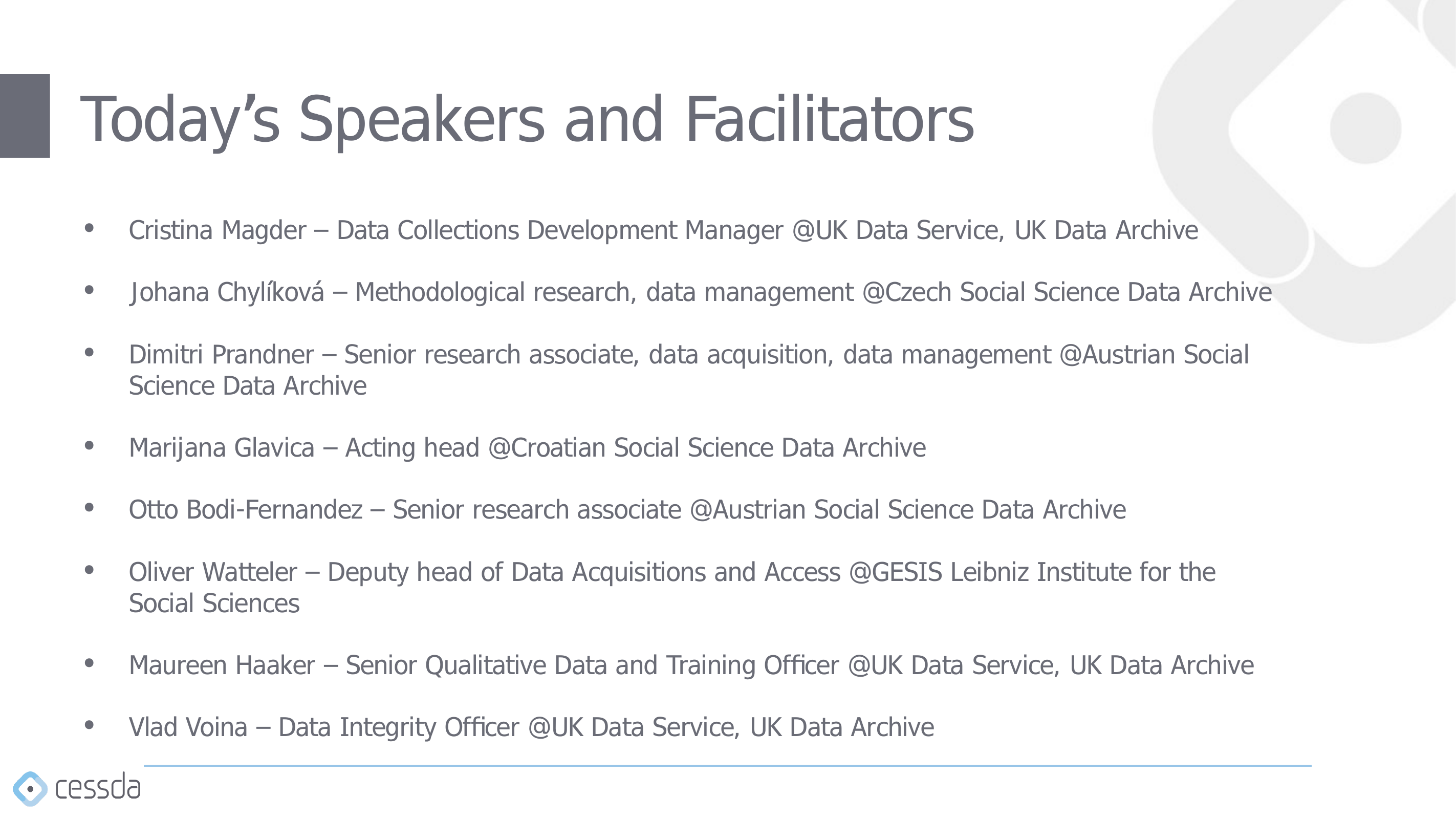

# Today’s Speakers and Facilitators
Cristina Magder – Data Collections Development Manager @UK Data Service, UK Data Archive

Johana Chylíková – Methodological research, data management @Czech Social Science Data Archive

Dimitri Prandner – Senior research associate, data acquisition, data management @Austrian Social Science Data Archive

Marijana Glavica – Acting head @Croatian Social Science Data Archive

Otto Bodi-Fernandez – Senior research associate @Austrian Social Science Data Archive

Oliver Watteler – Deputy head of Data Acquisitions and Access @GESIS Leibniz Institute for the Social Sciences

Maureen Haaker – Senior Qualitative Data and Training Officer @UK Data Service, UK Data Archive

Vlad Voina – Data Integrity Officer @UK Data Service, UK Data Archive